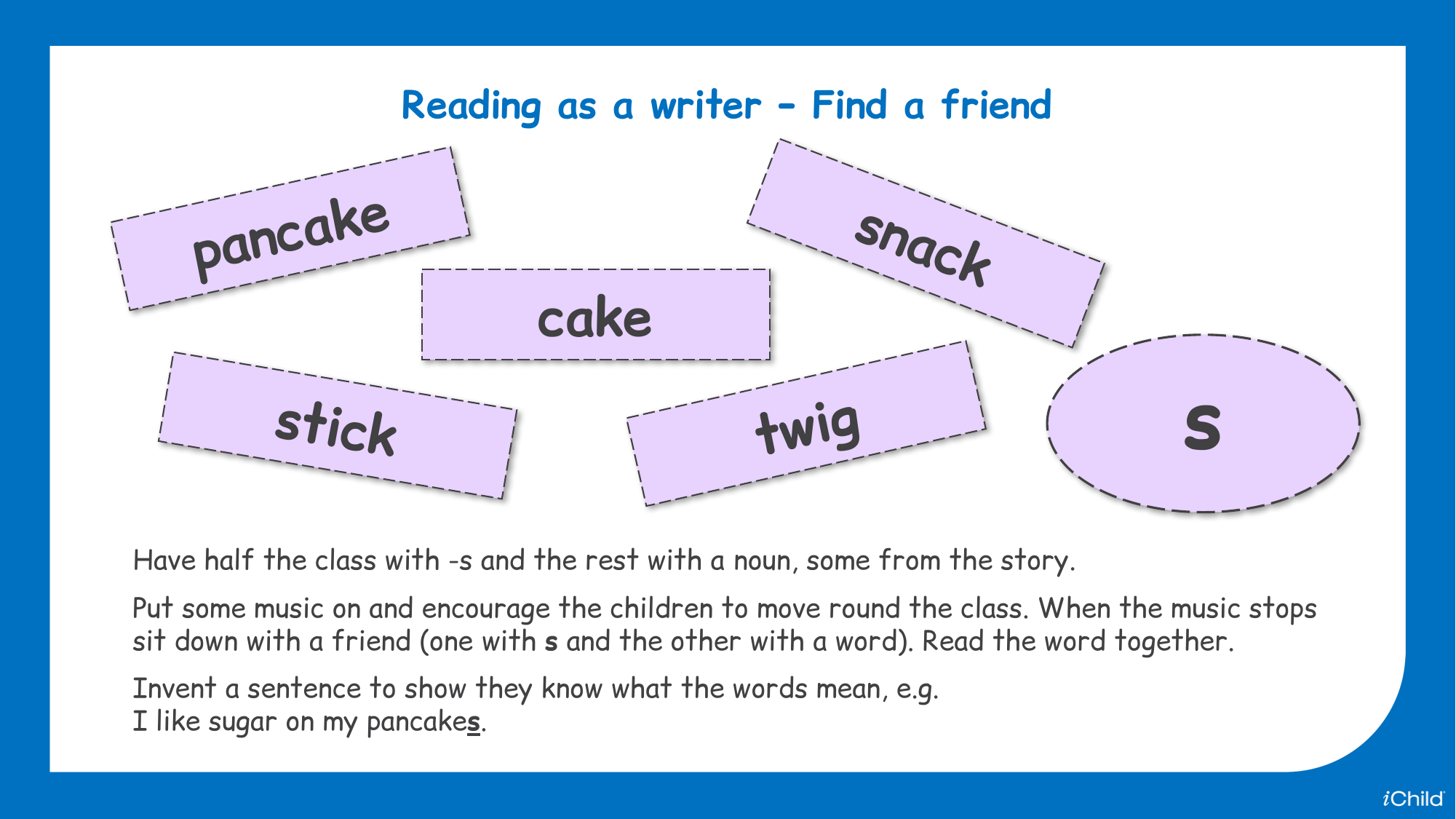

Reading as a writer – Find a friend
pancake
snack
cake
s
twig
stick
Have half the class with -s and the rest with a noun, some from the story.
Put some music on and encourage the children to move round the class. When the music stops sit down with a friend (one with s and the other with a word). Read the word together.
Invent a sentence to show they know what the words mean, e.g.
I like sugar on my pancakes.